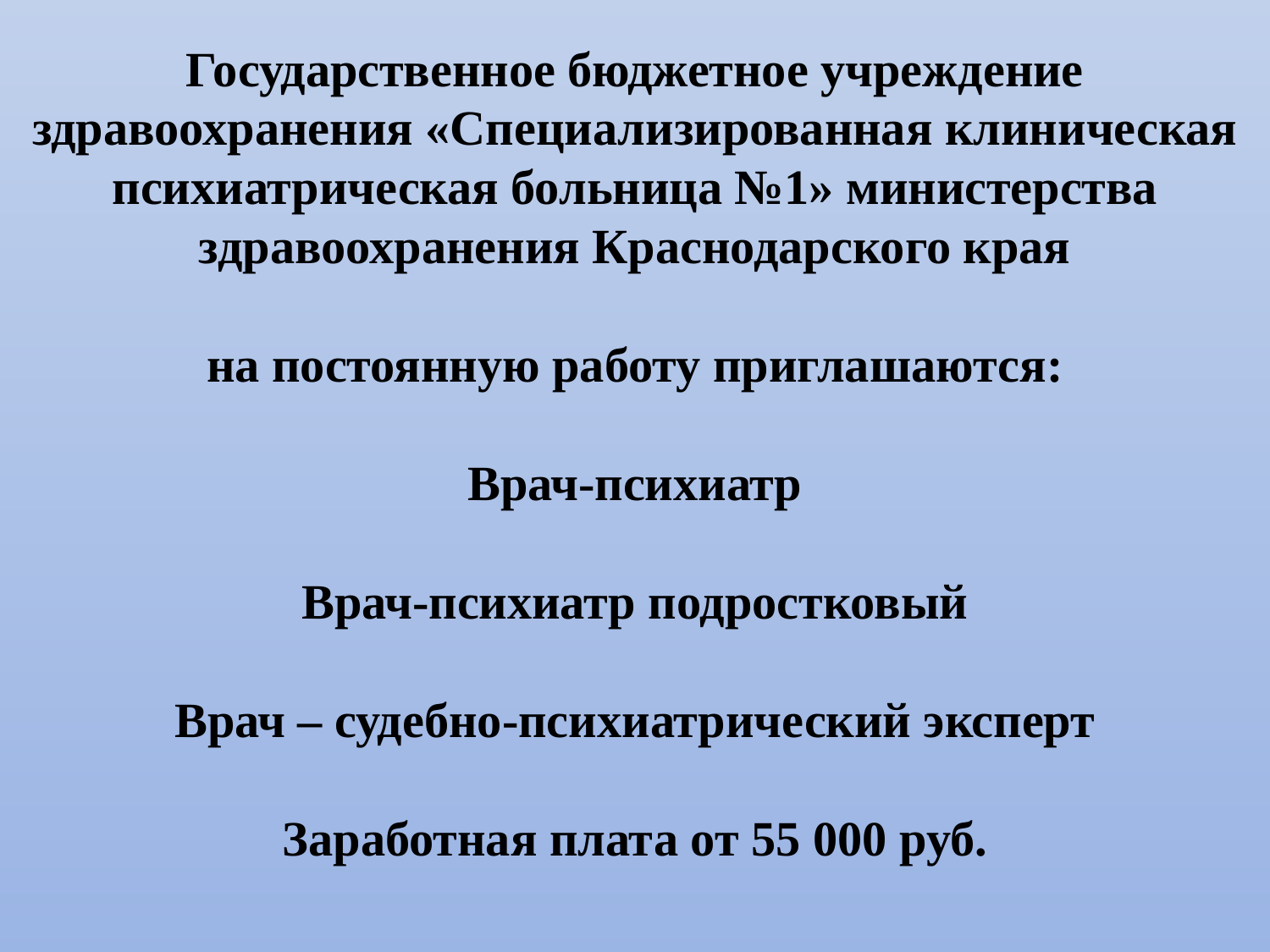

# Государственное бюджетное учреждение здравоохранения «Специализированная клиническая психиатрическая больница №1» министерства здравоохранения Краснодарского края на постоянную работу приглашаются: Врач-психиатр Врач-психиатр подростковый Врач – судебно-психиатрический эксперт Заработная плата от 55 000 руб.